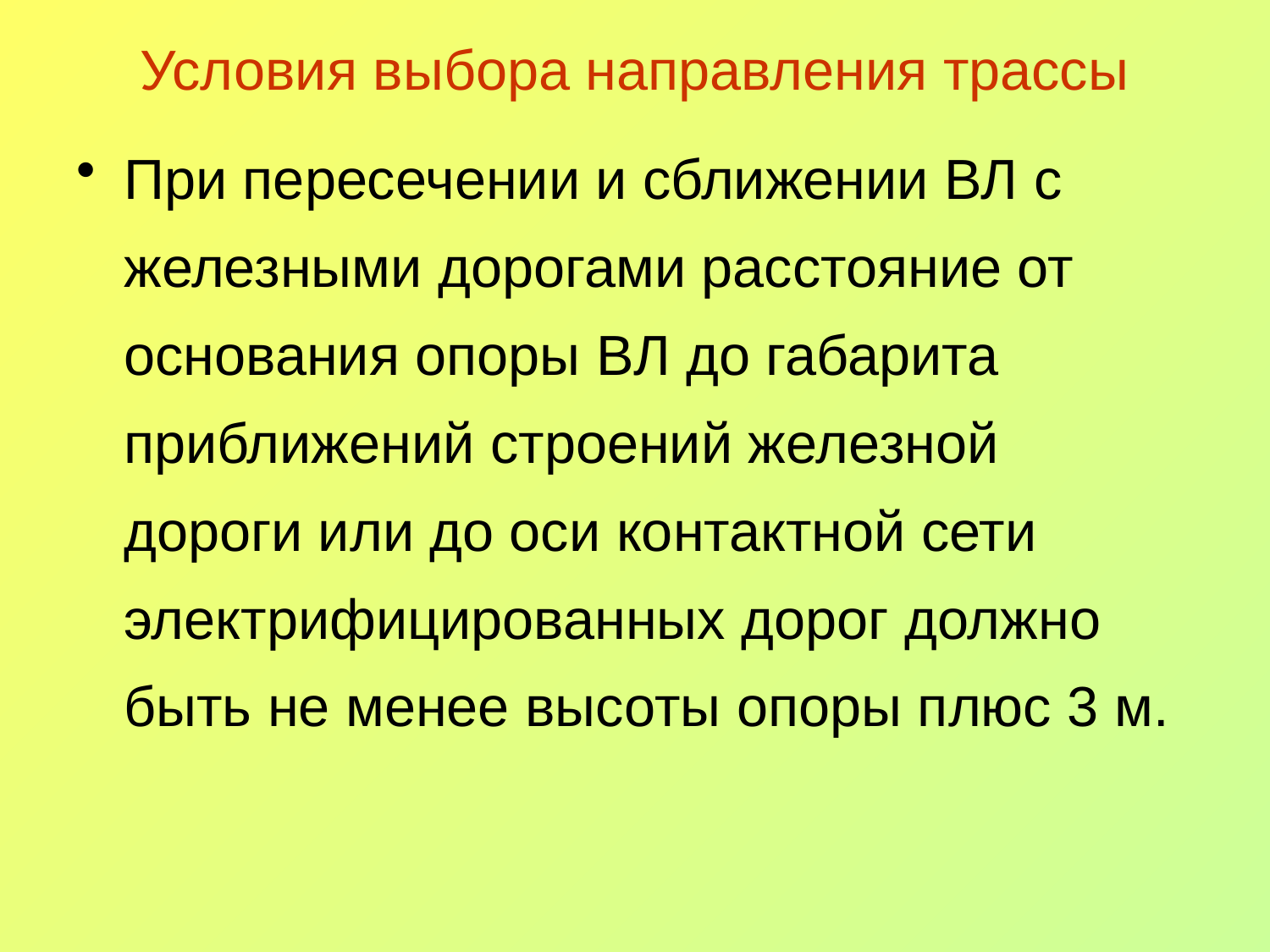

# Условия выбора направления трассы
При пересечении и сближении ВЛ с железными дорогами расстояние от основания опоры ВЛ до габарита приближений строений железной дороги или до оси контактной сети электрифицированных дорог должно быть не менее высоты опоры плюс 3 м.